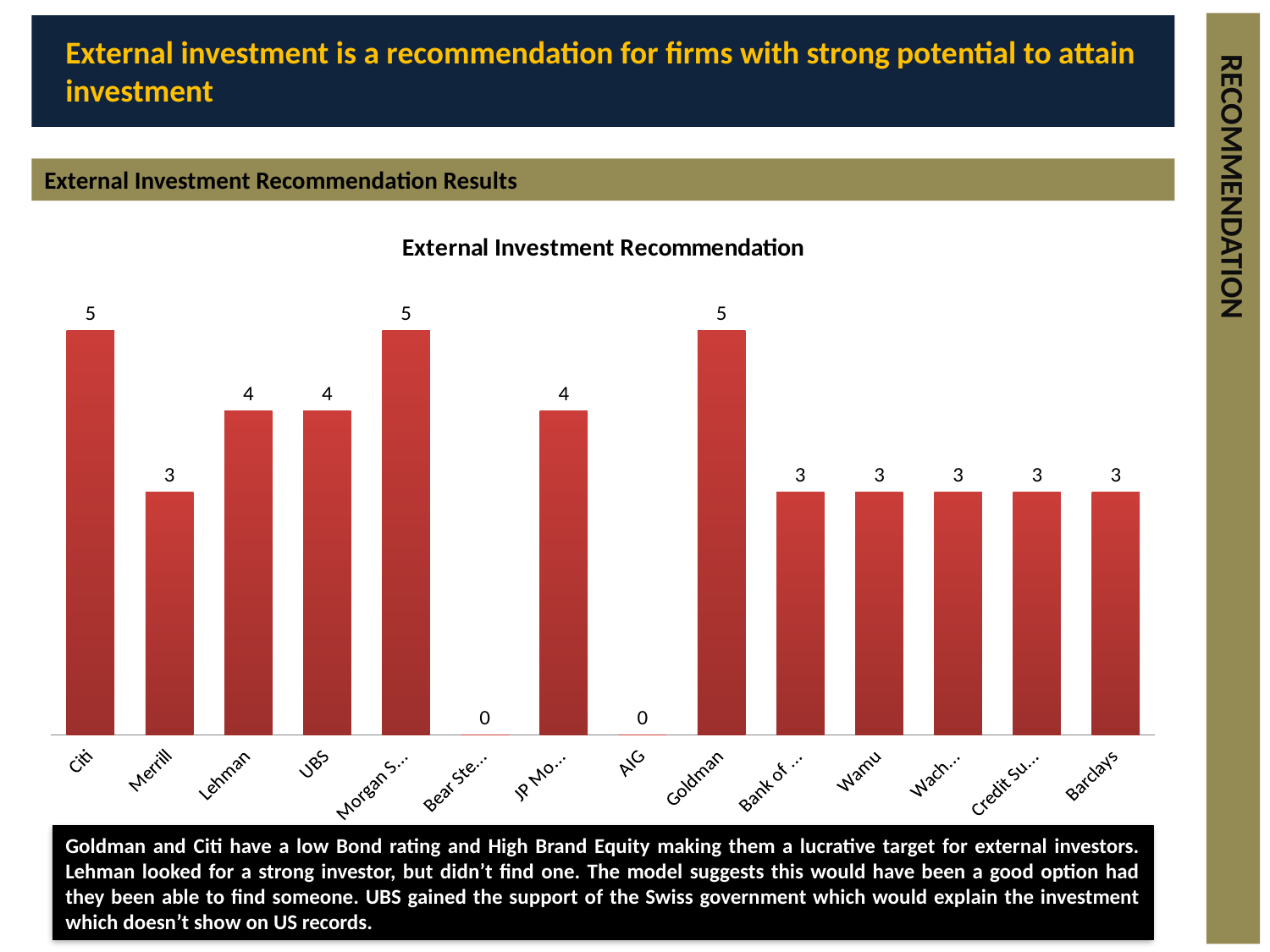

External investment is a recommendation for firms with strong potential to attain investment
External Investment Recommendation Results

### Chart:

| Category | External Investment Recommendation |
|---|---|
| Citi | 5.0 |
| Merrill | 3.0 |
| Lehman | 4.0 |
| UBS | 4.0 |
| Morgan Stanley | 5.0 |
| Bear Stearns | 0.0 |
| JP Morgan | 4.0 |
| AIG | 0.0 |
| Goldman | 5.0 |
| Bank of America | 3.0 |
| Wamu | 3.0 |
| Wachovia | 3.0 |
| Credit Suisse | 3.0 |
| Barclays | 3.0 |
RECOMMENDATION
Goldman and Citi have a low Bond rating and High Brand Equity making them a lucrative target for external investors. Lehman looked for a strong investor, but didn’t find one. The model suggests this would have been a good option had they been able to find someone. UBS gained the support of the Swiss government which would explain the investment which doesn’t show on US records.